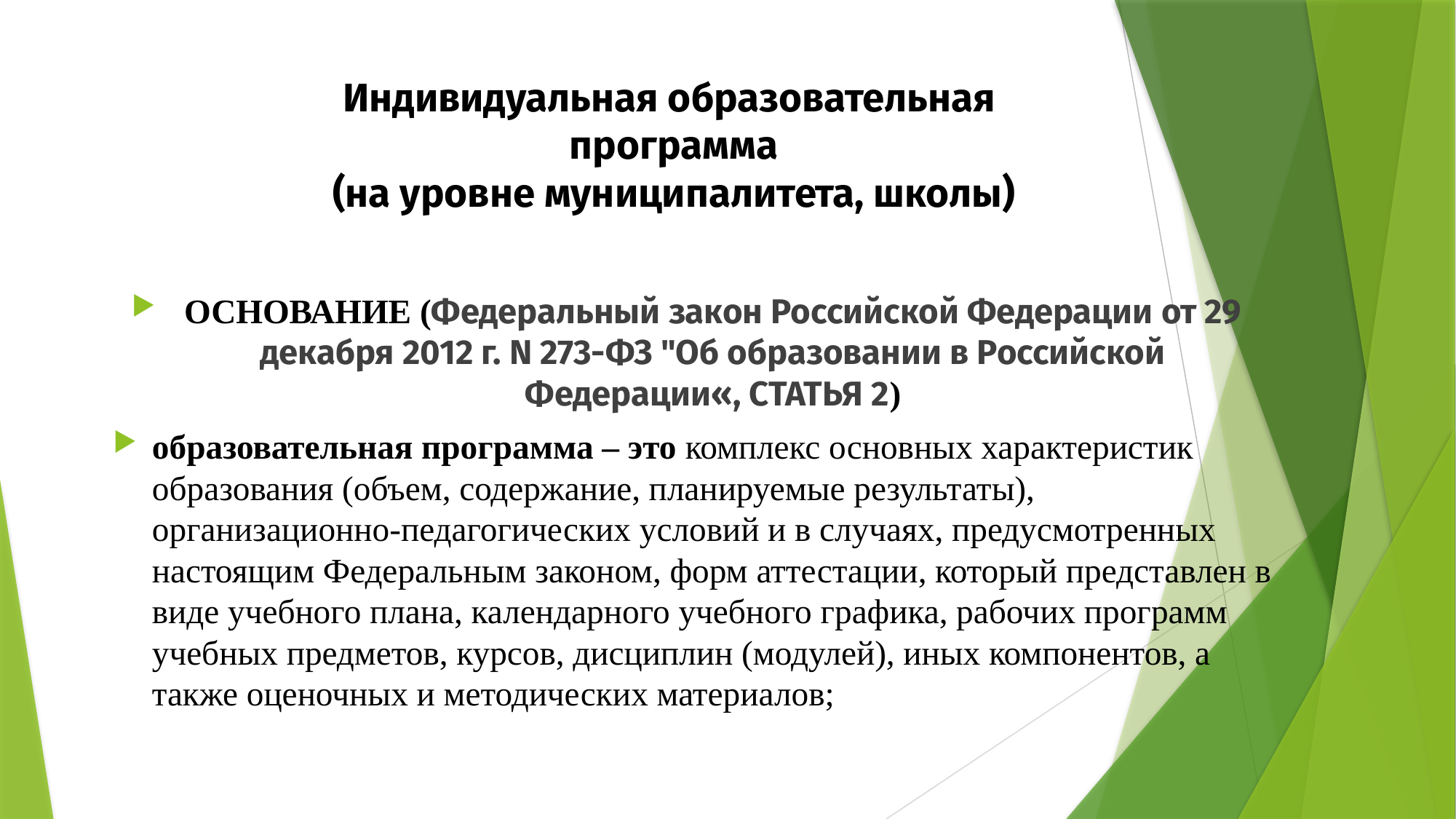

# Индивидуальная образовательная программа (на уровне муниципалитета, школы)
ОСНОВАНИЕ (Федеральный закон Российской Федерации от 29 декабря 2012 г. N 273-ФЗ "Об образовании в Российской Федерации«, СТАТЬЯ 2)
образовательная программа – это комплекс основных характеристик образования (объем, содержание, планируемые результаты), организационно-педагогических условий и в случаях, предусмотренных настоящим Федеральным законом, форм аттестации, который представлен в виде учебного плана, календарного учебного графика, рабочих программ учебных предметов, курсов, дисциплин (модулей), иных компонентов, а также оценочных и методических материалов;